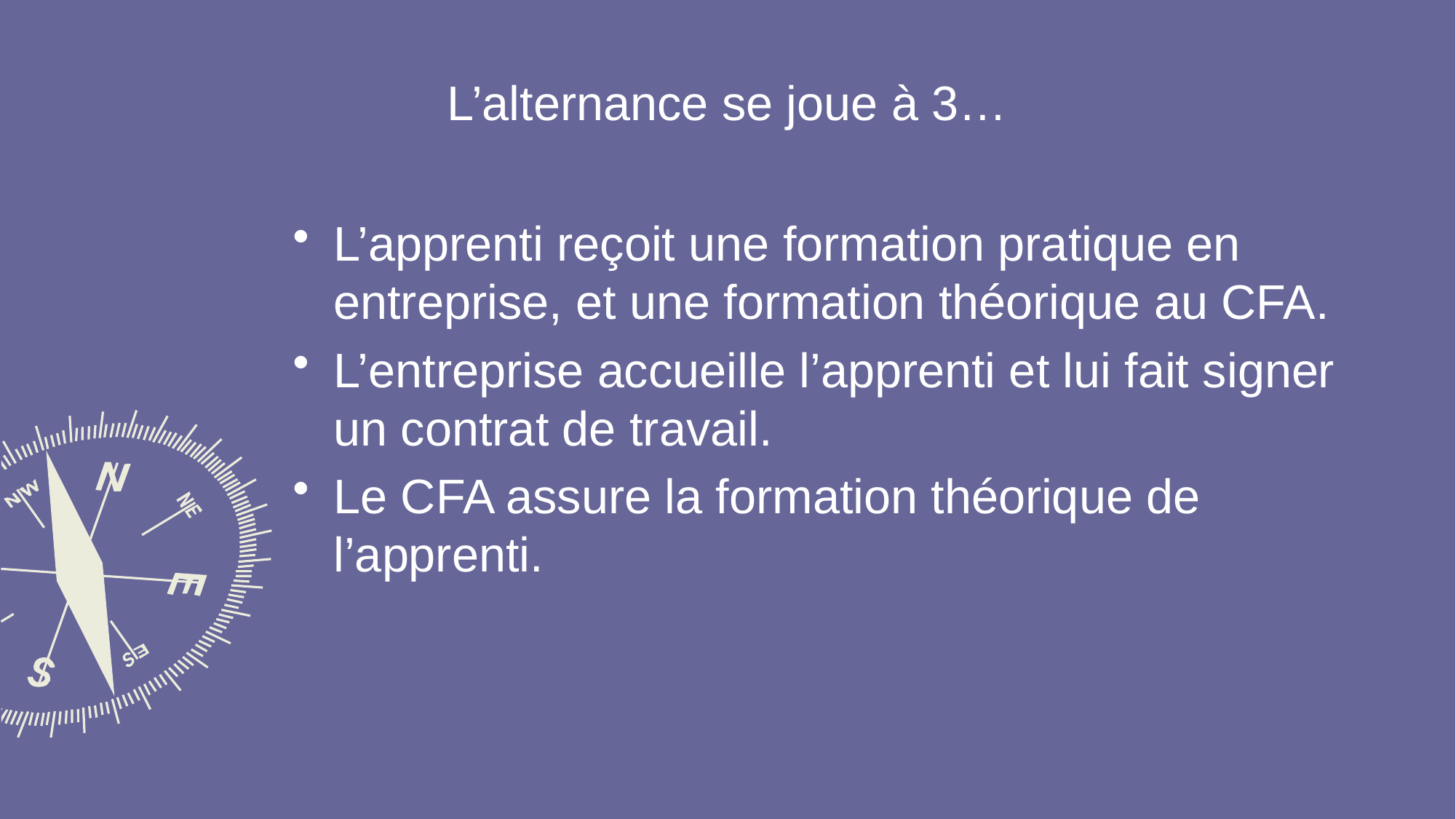

# L’alternance se joue à 3…
L’apprenti reçoit une formation pratique en entreprise, et une formation théorique au CFA.
L’entreprise accueille l’apprenti et lui fait signer un contrat de travail.
Le CFA assure la formation théorique de l’apprenti.